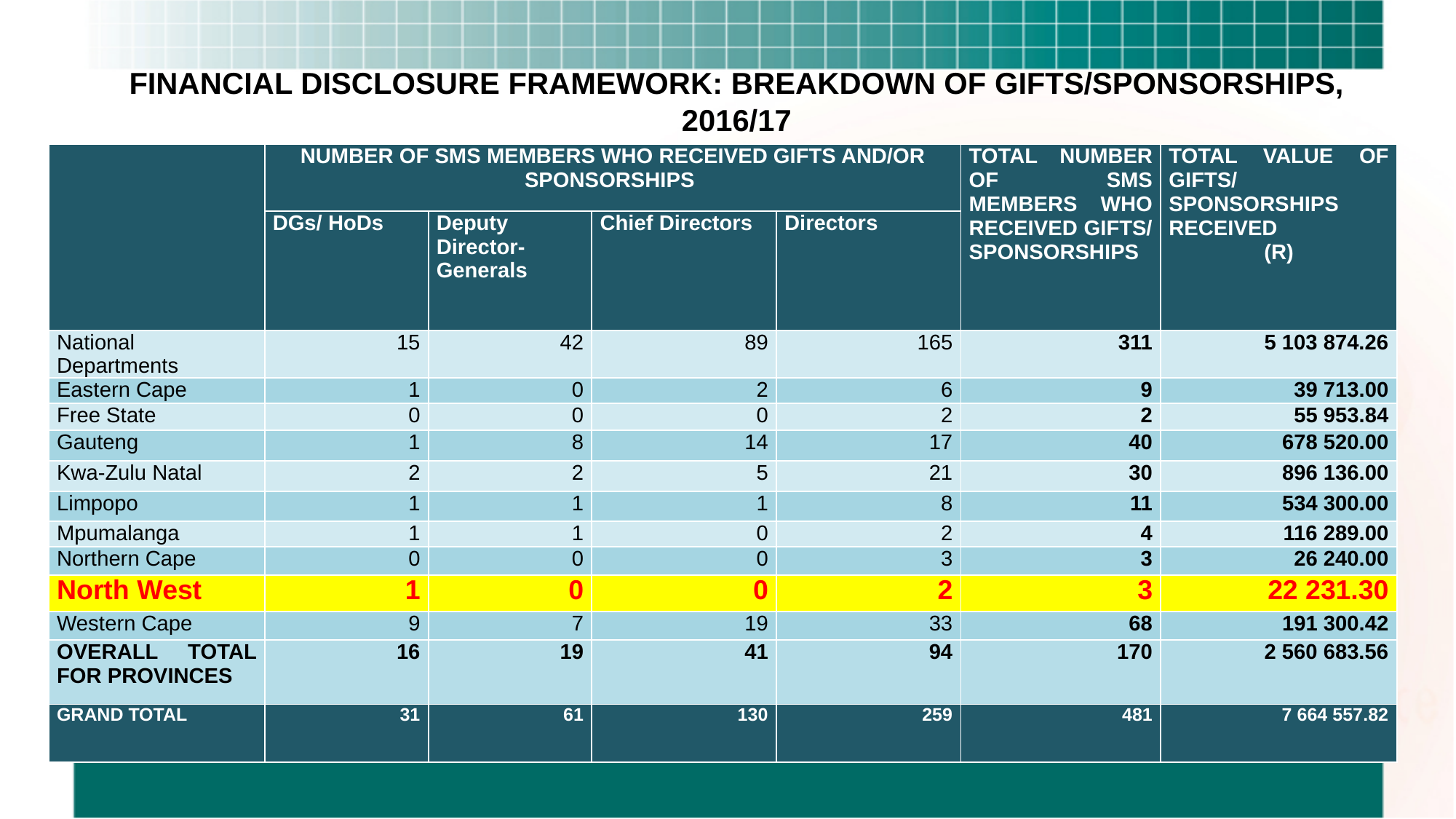

# FINANCIAL DISCLOSURE FRAMEWORK: BREAKDOWN OF GIFTS/SPONSORSHIPS, 2016/17
|  | NUMBER OF SMS MEMBERS WHO RECEIVED GIFTS AND/OR SPONSORSHIPS |  |  |  | TOTAL NUMBER OF SMS MEMBERS WHO RECEIVED GIFTS/ SPONSORSHIPS | TOTAL VALUE OF GIFTS/ SPONSORSHIPS RECEIVED (R) |
| --- | --- | --- | --- | --- | --- | --- |
|  | DGs/ HoDs | Deputy Director-Generals | Chief Directors | Directors |  |  |
| National Departments | 15 | 42 | 89 | 165 | 311 | 5 103 874.26 |
| Eastern Cape | 1 | 0 | 2 | 6 | 9 | 39 713.00 |
| Free State | 0 | 0 | 0 | 2 | 2 | 55 953.84 |
| Gauteng | 1 | 8 | 14 | 17 | 40 | 678 520.00 |
| Kwa-Zulu Natal | 2 | 2 | 5 | 21 | 30 | 896 136.00 |
| Limpopo | 1 | 1 | 1 | 8 | 11 | 534 300.00 |
| Mpumalanga | 1 | 1 | 0 | 2 | 4 | 116 289.00 |
| Northern Cape | 0 | 0 | 0 | 3 | 3 | 26 240.00 |
| North West | 1 | 0 | 0 | 2 | 3 | 22 231.30 |
| Western Cape | 9 | 7 | 19 | 33 | 68 | 191 300.42 |
| OVERALL TOTAL FOR PROVINCES | 16 | 19 | 41 | 94 | 170 | 2 560 683.56 |
| GRAND TOTAL | 31 | 61 | 130 | 259 | 481 | 7 664 557.82 |